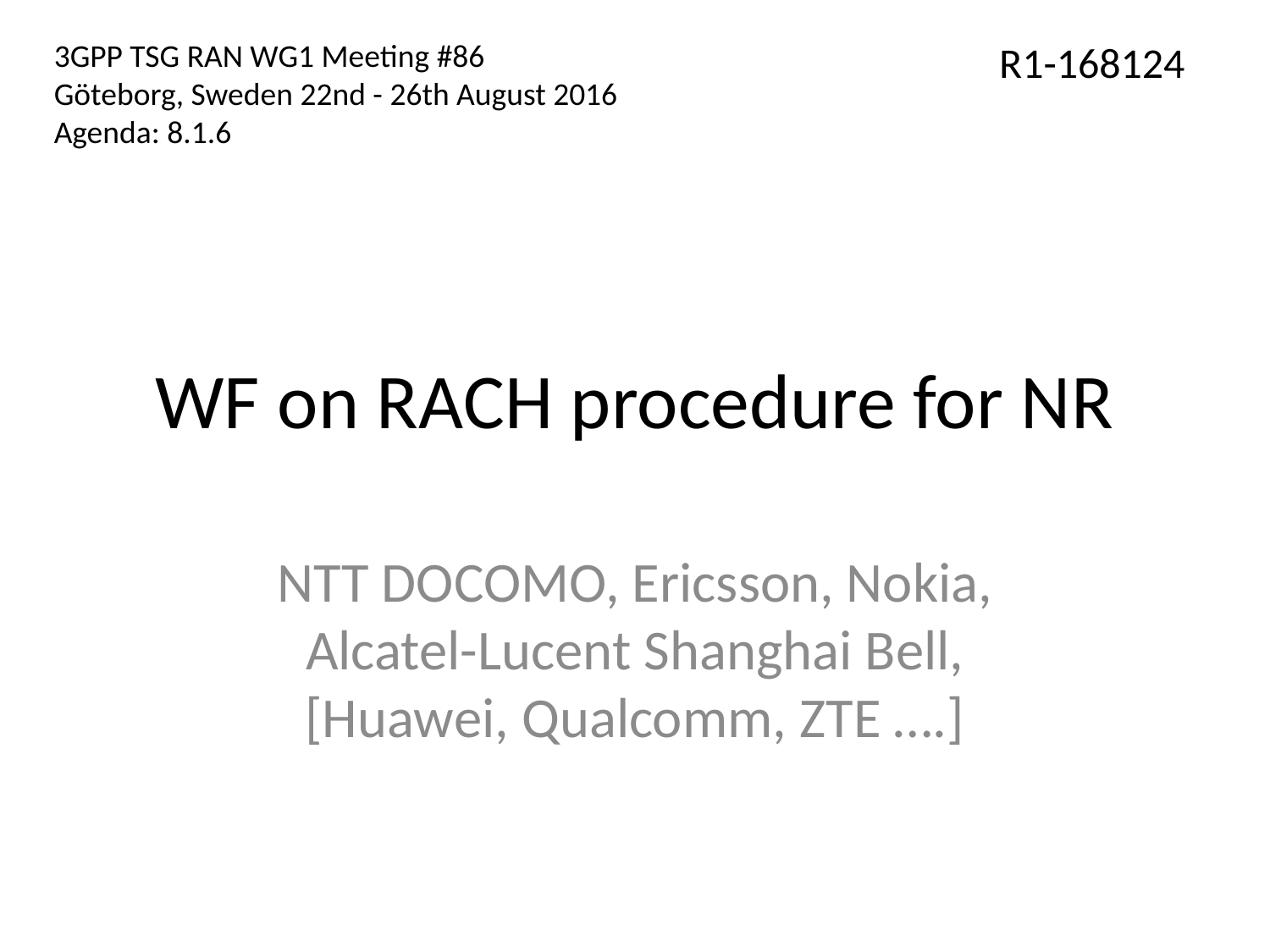

3GPP TSG RAN WG1 Meeting #86
Göteborg, Sweden 22nd - 26th August 2016
Agenda: 8.1.6
R1-168124
# WF on RACH procedure for NR
NTT DOCOMO, Ericsson, Nokia, Alcatel-Lucent Shanghai Bell, [Huawei, Qualcomm, ZTE ….]